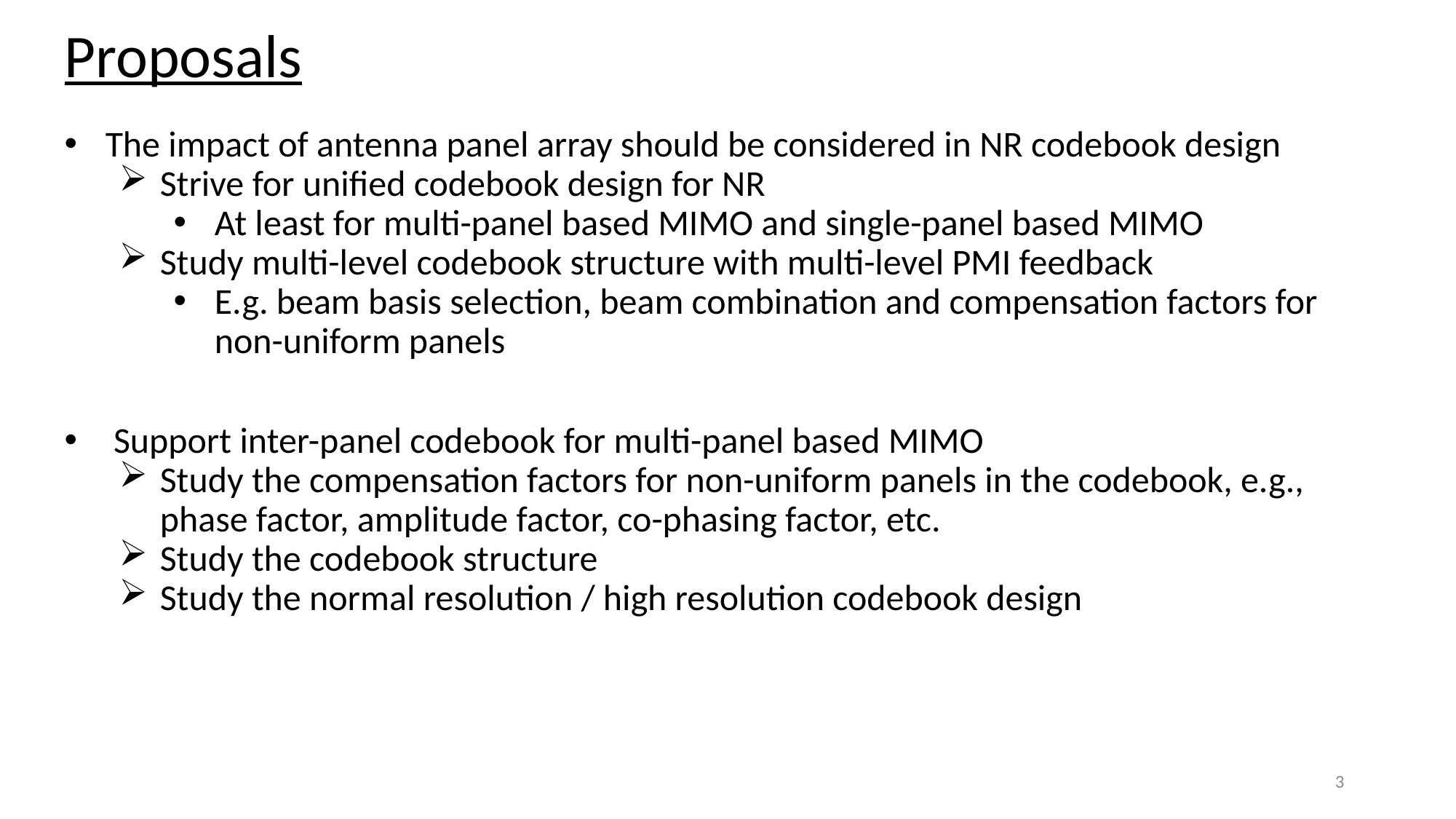

# Proposals
The impact of antenna panel array should be considered in NR codebook design
Strive for unified codebook design for NR
At least for multi-panel based MIMO and single-panel based MIMO
Study multi-level codebook structure with multi-level PMI feedback
E.g. beam basis selection, beam combination and compensation factors for non-uniform panels

 Support inter-panel codebook for multi-panel based MIMO
Study the compensation factors for non-uniform panels in the codebook, e.g., phase factor, amplitude factor, co-phasing factor, etc.
Study the codebook structure
Study the normal resolution / high resolution codebook design
3